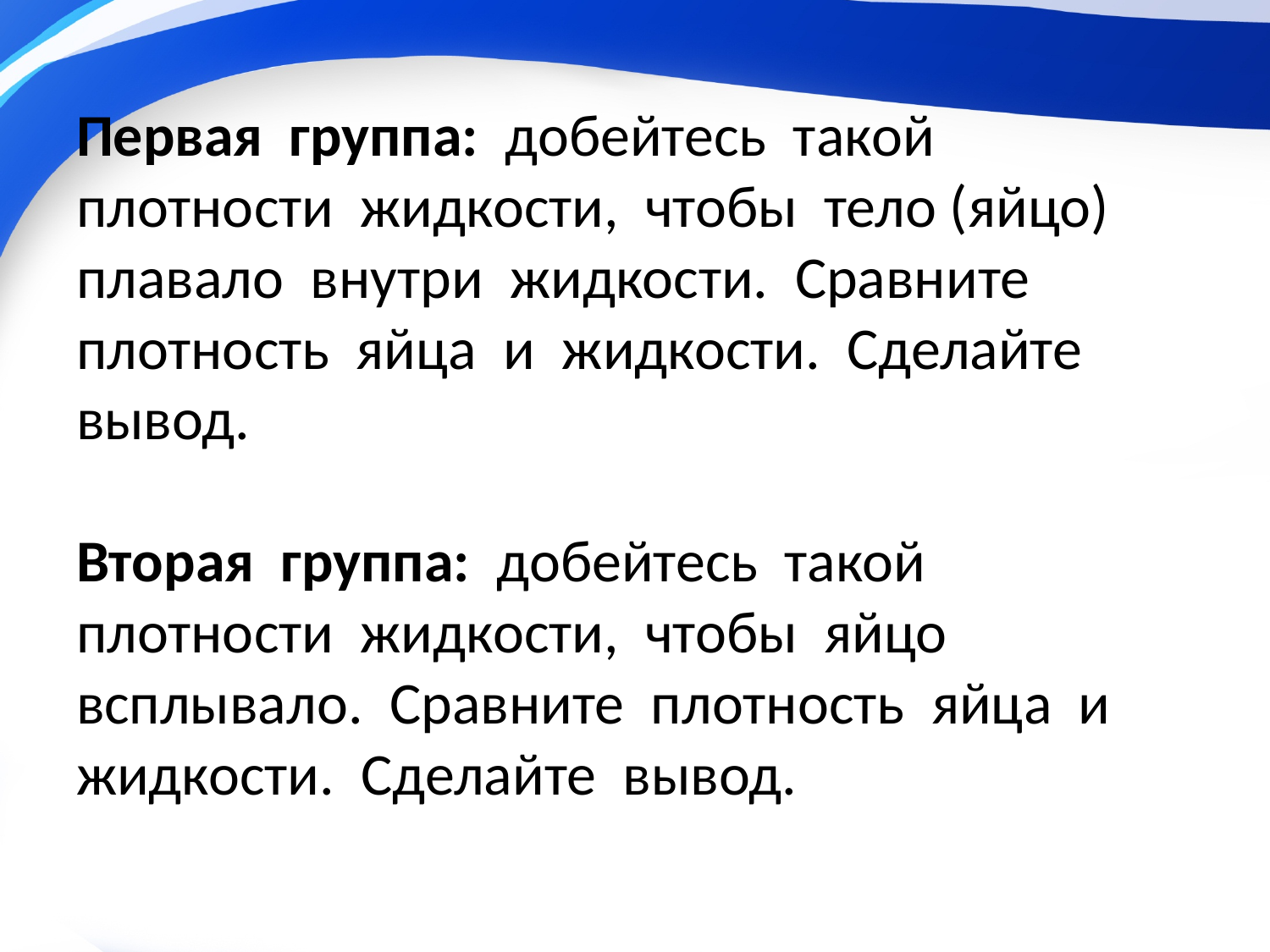

# Первая  группа:  добейтесь  такой  плотности  жидкости,  чтобы  тело (яйцо)  плавало  внутри  жидкости.  Сравните  плотность  яйца  и  жидкости.  Сделайте  вывод. Вторая  группа:  добейтесь  такой  плотности  жидкости,  чтобы  яйцо  всплывало.  Сравните  плотность  яйца  и  жидкости.  Сделайте  вывод.